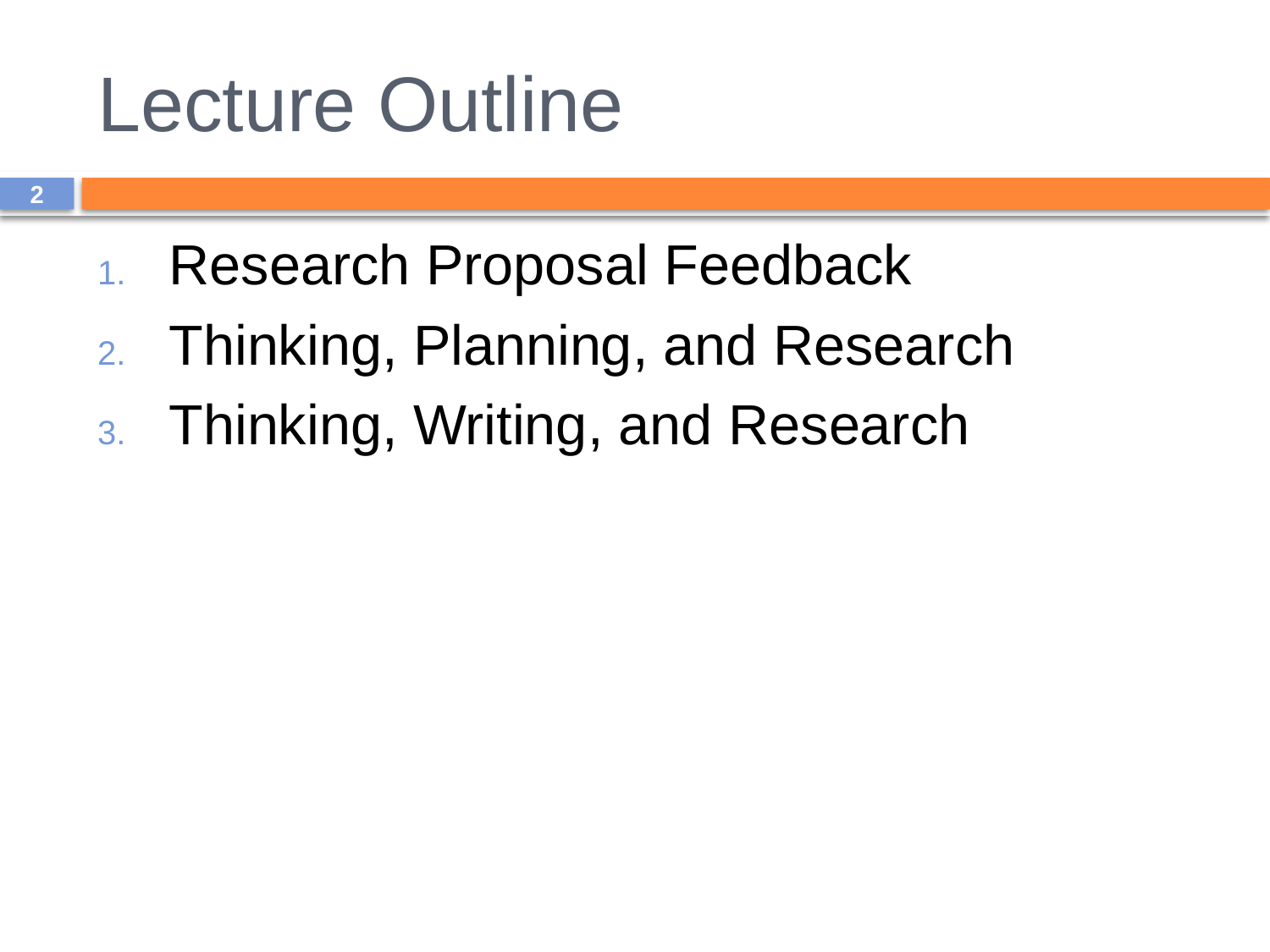

# Lecture Outline
2
Research Proposal Feedback
Thinking, Planning, and Research
Thinking, Writing, and Research